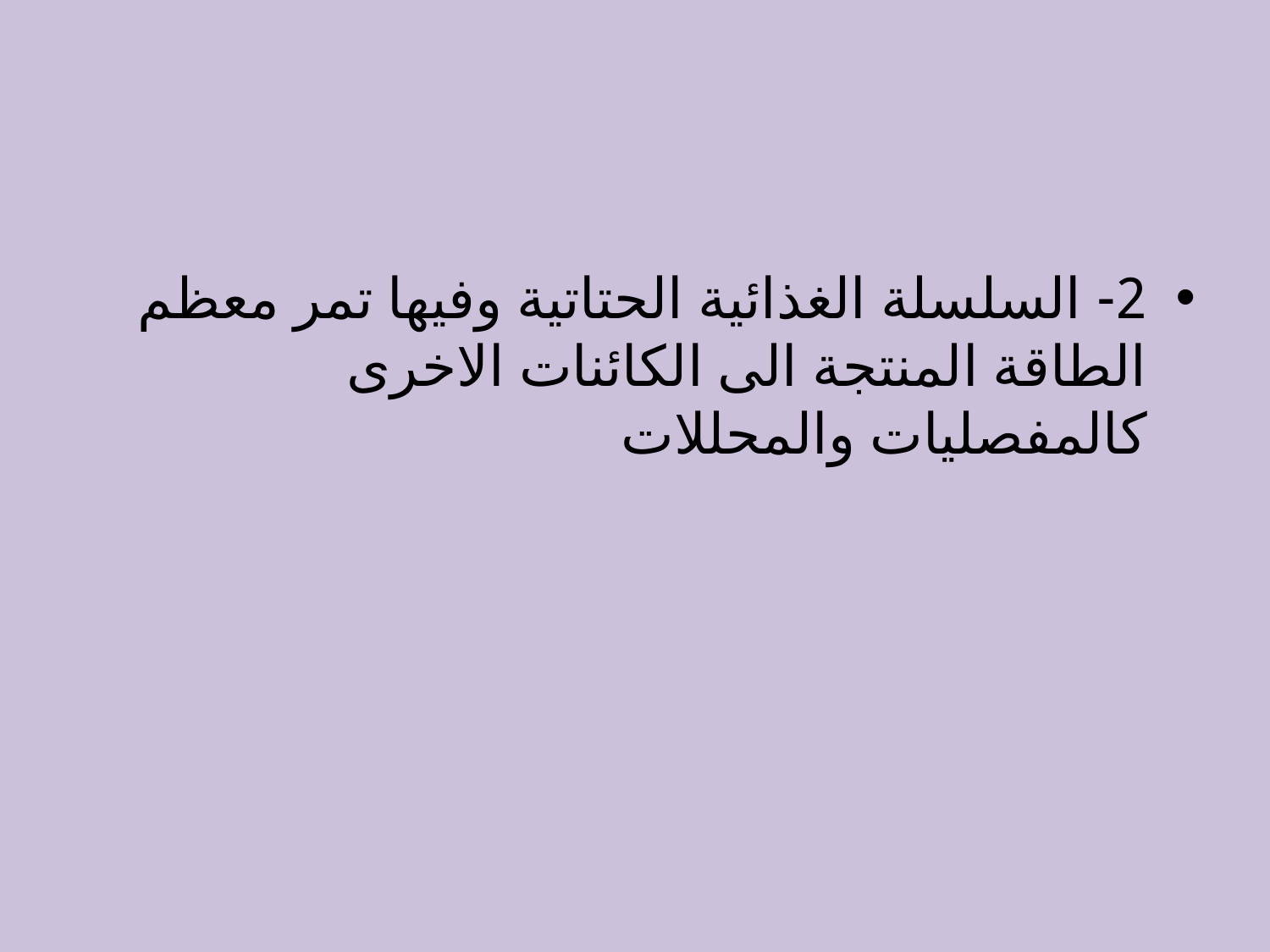

#
2- السلسلة الغذائية الحتاتية وفيها تمر معظم الطاقة المنتجة الى الكائنات الاخرى كالمفصليات والمحللات